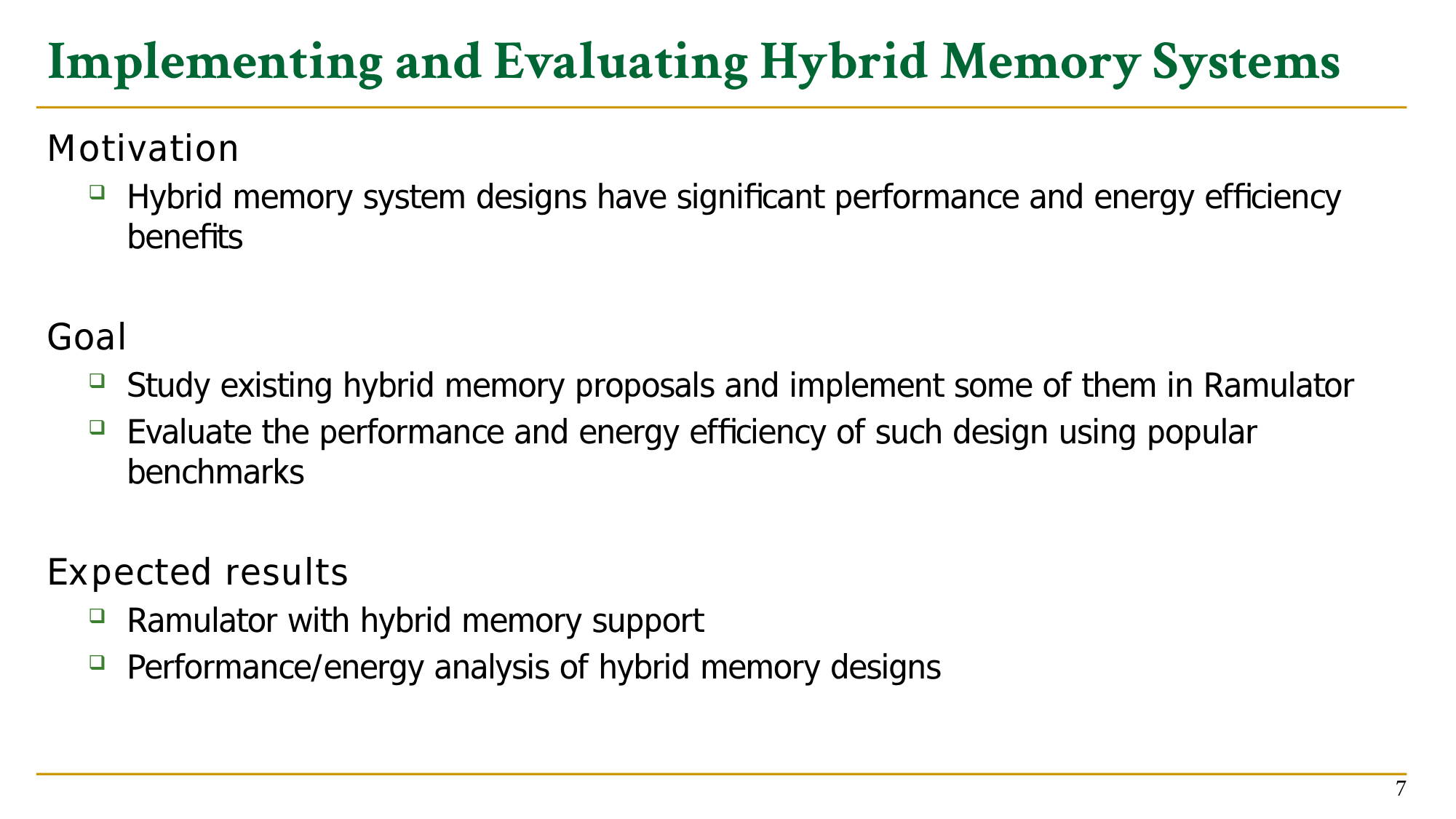

# Implementing and Evaluating Hybrid Memory Systems
Motivation
Hybrid memory system designs have significant performance and energy efficiency benefits

Goal
Study existing hybrid memory proposals and implement some of them in Ramulator
Evaluate the performance and energy efficiency of such design using popular benchmarks

Expected results
Ramulator with hybrid memory support
Performance/energy analysis of hybrid memory designs
7